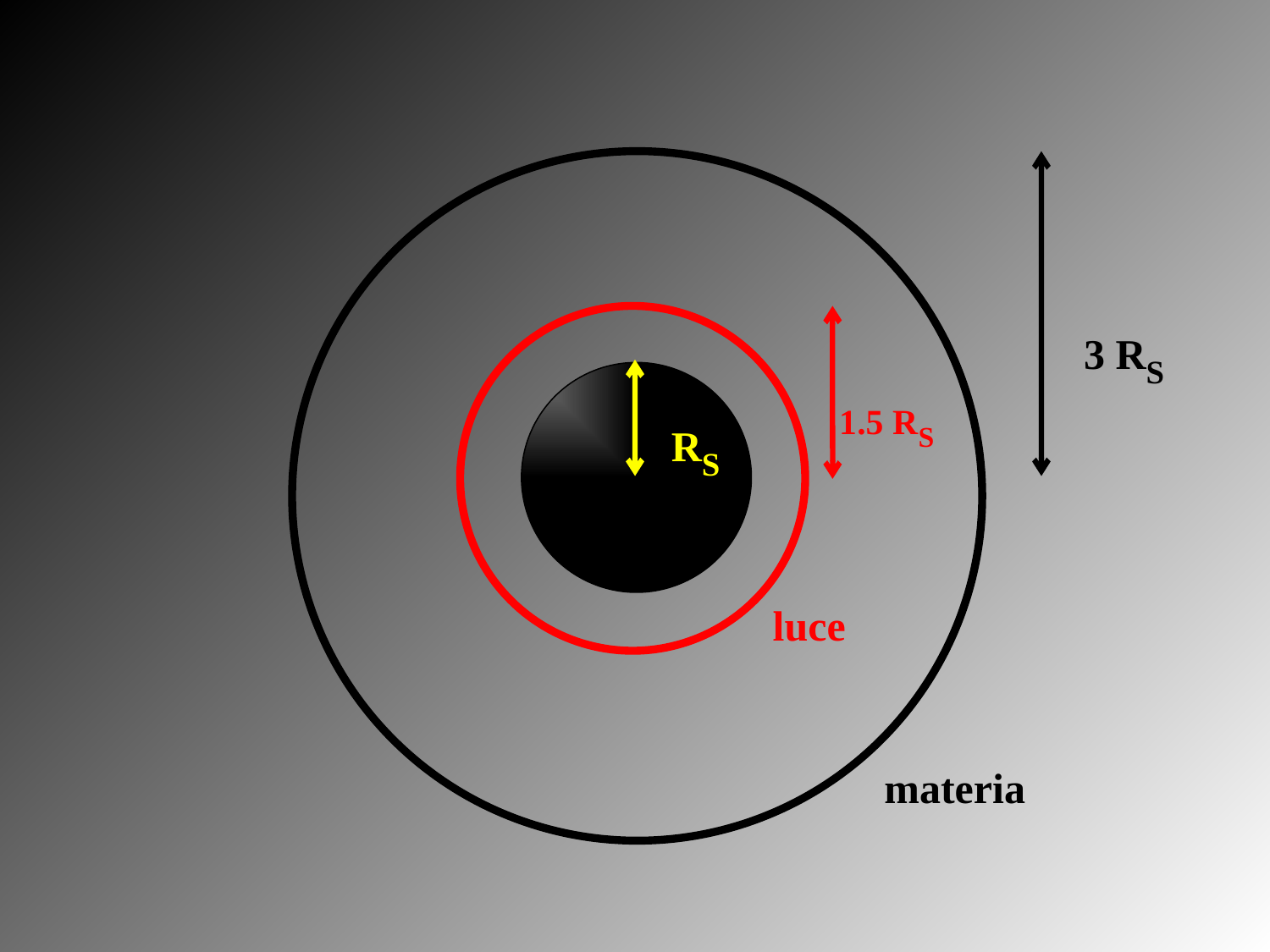

3 RS

1.5 RS
RS
luce
materia